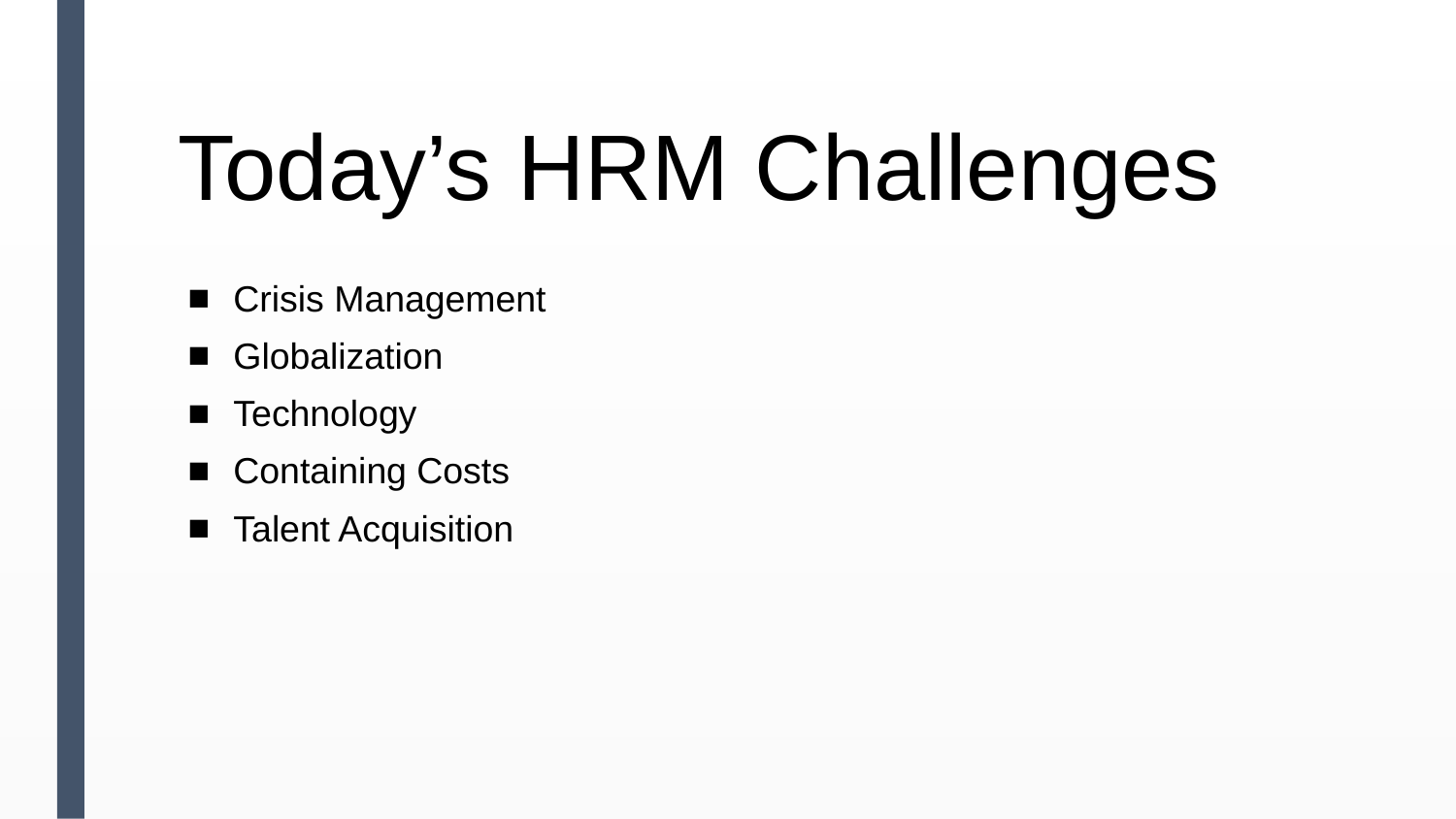

# Today’s HRM Challenges
Crisis Management
Globalization
Technology
Containing Costs
Talent Acquisition